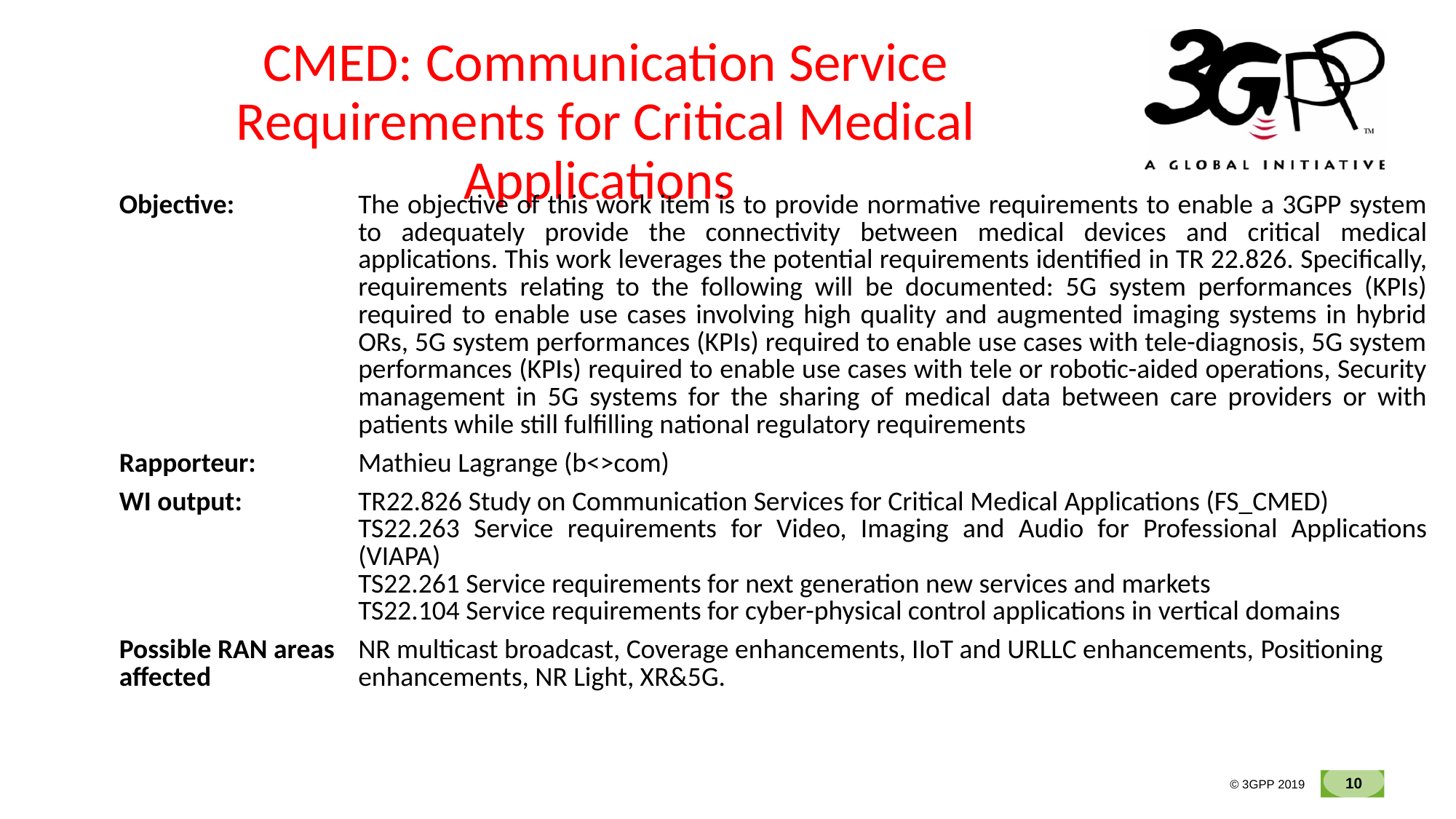

# CMED: Communication Service Requirements for Critical Medical Applications
| Objective: | The objective of this work item is to provide normative requirements to enable a 3GPP system to adequately provide the connectivity between medical devices and critical medical applications. This work leverages the potential requirements identified in TR 22.826. Specifically, requirements relating to the following will be documented: 5G system performances (KPIs) required to enable use cases involving high quality and augmented imaging systems in hybrid ORs, 5G system performances (KPIs) required to enable use cases with tele-diagnosis, 5G system performances (KPIs) required to enable use cases with tele or robotic-aided operations, Security management in 5G systems for the sharing of medical data between care providers or with patients while still fulfilling national regulatory requirements |
| --- | --- |
| Rapporteur: | Mathieu Lagrange (b<>com) |
| WI output: | TR22.826 Study on Communication Services for Critical Medical Applications (FS\_CMED) TS22.263 Service requirements for Video, Imaging and Audio for Professional Applications (VIAPA) TS22.261 Service requirements for next generation new services and markets TS22.104 Service requirements for cyber-physical control applications in vertical domains |
| Possible RAN areas affected | NR multicast broadcast, Coverage enhancements, IIoT and URLLC enhancements, Positioning enhancements, NR Light, XR&5G. |